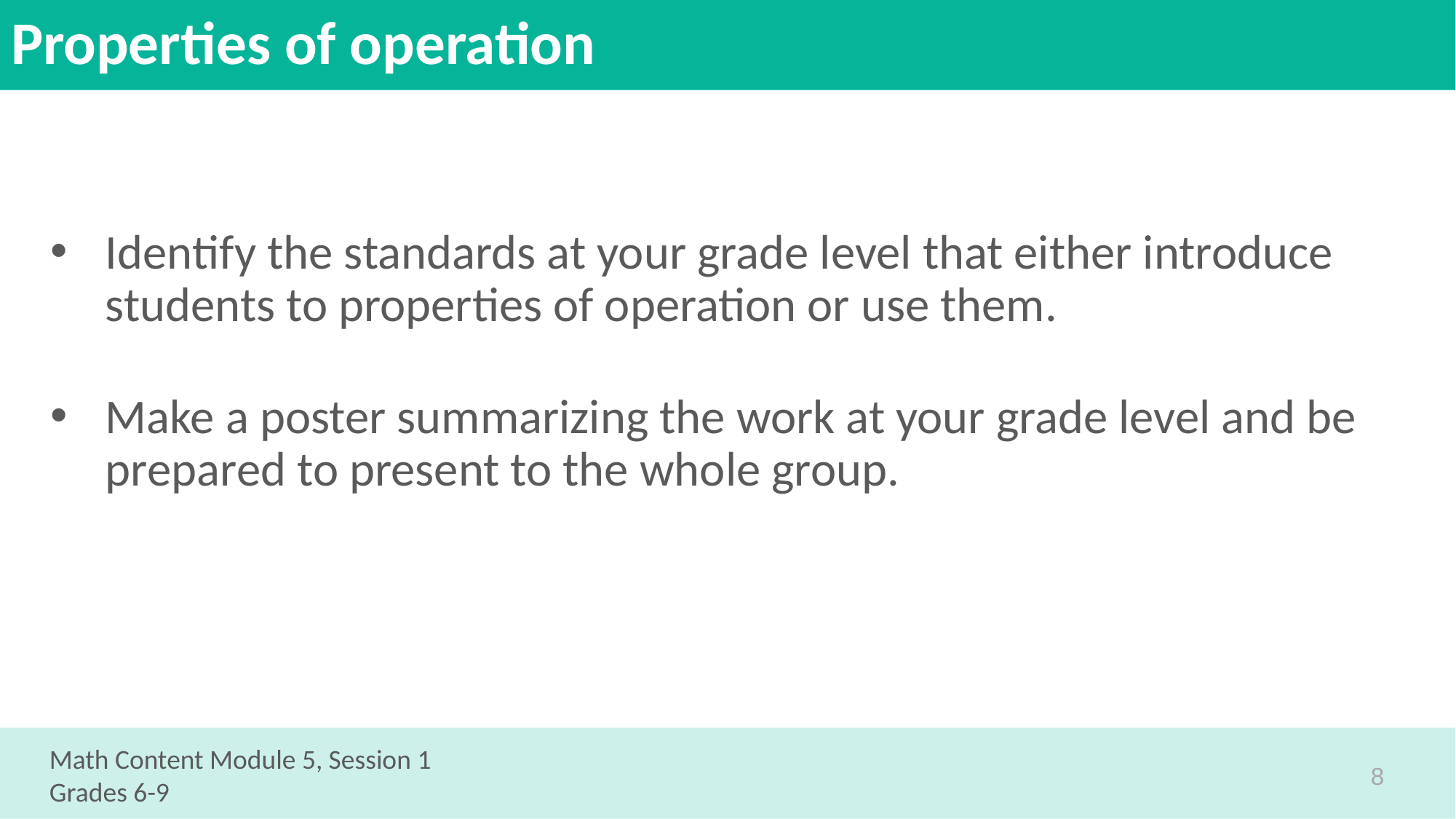

# Properties of operation

Identify the standards at your grade level that either introduce students to properties of operation or use them.

Make a poster summarizing the work at your grade level and be prepared to present to the whole group.
Math Content Module 5, Session 1
Grades 6-9
8